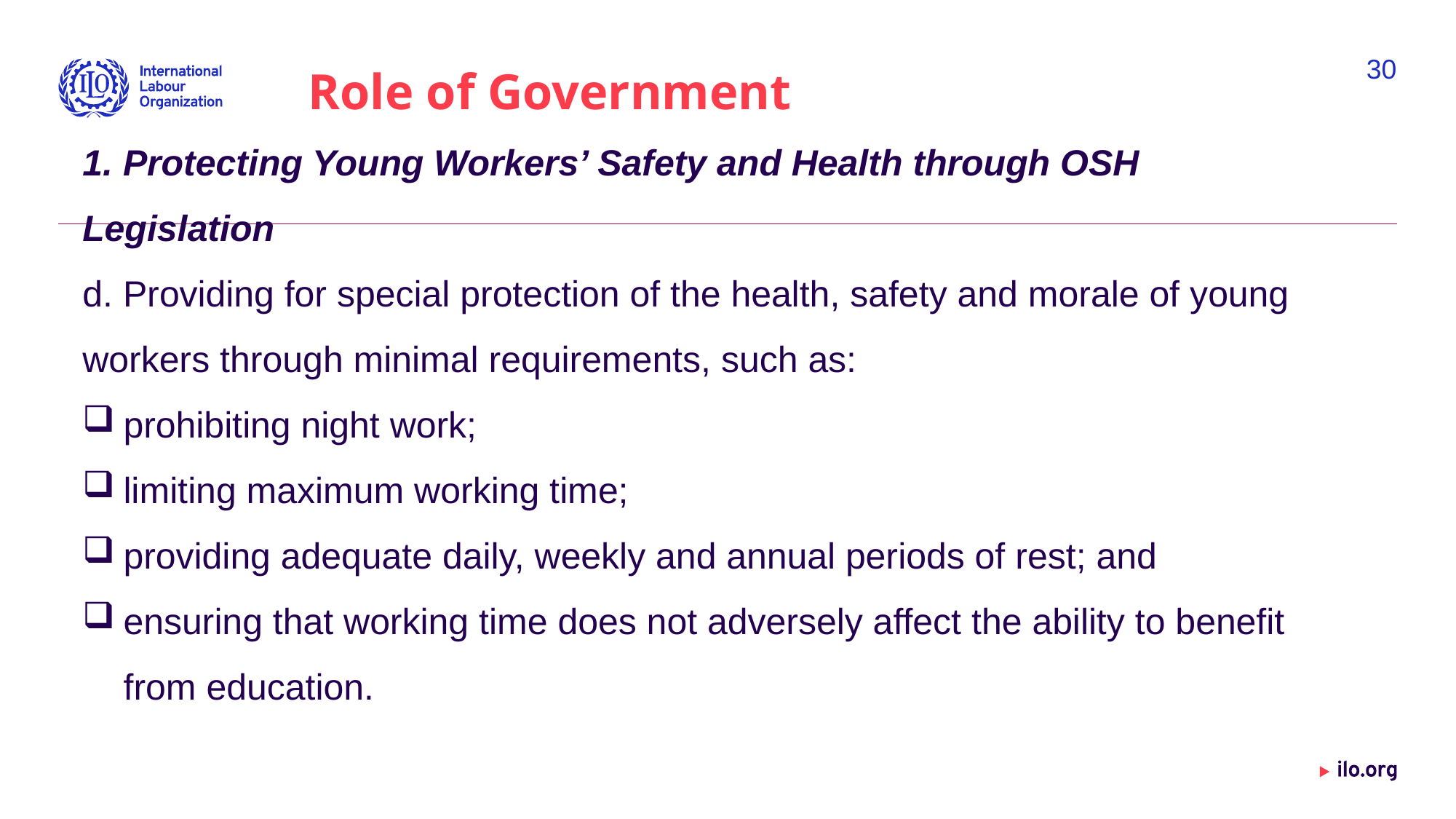

30
Role of Government

1. Protecting Young Workers’ Safety and Health through OSH Legislation
d. Providing for special protection of the health, safety and morale of young workers through minimal requirements, such as:
prohibiting night work;
limiting maximum working time;
providing adequate daily, weekly and annual periods of rest; and
ensuring that working time does not adversely affect the ability to benefit from education.
Date: Monday / 01 / October / 2019